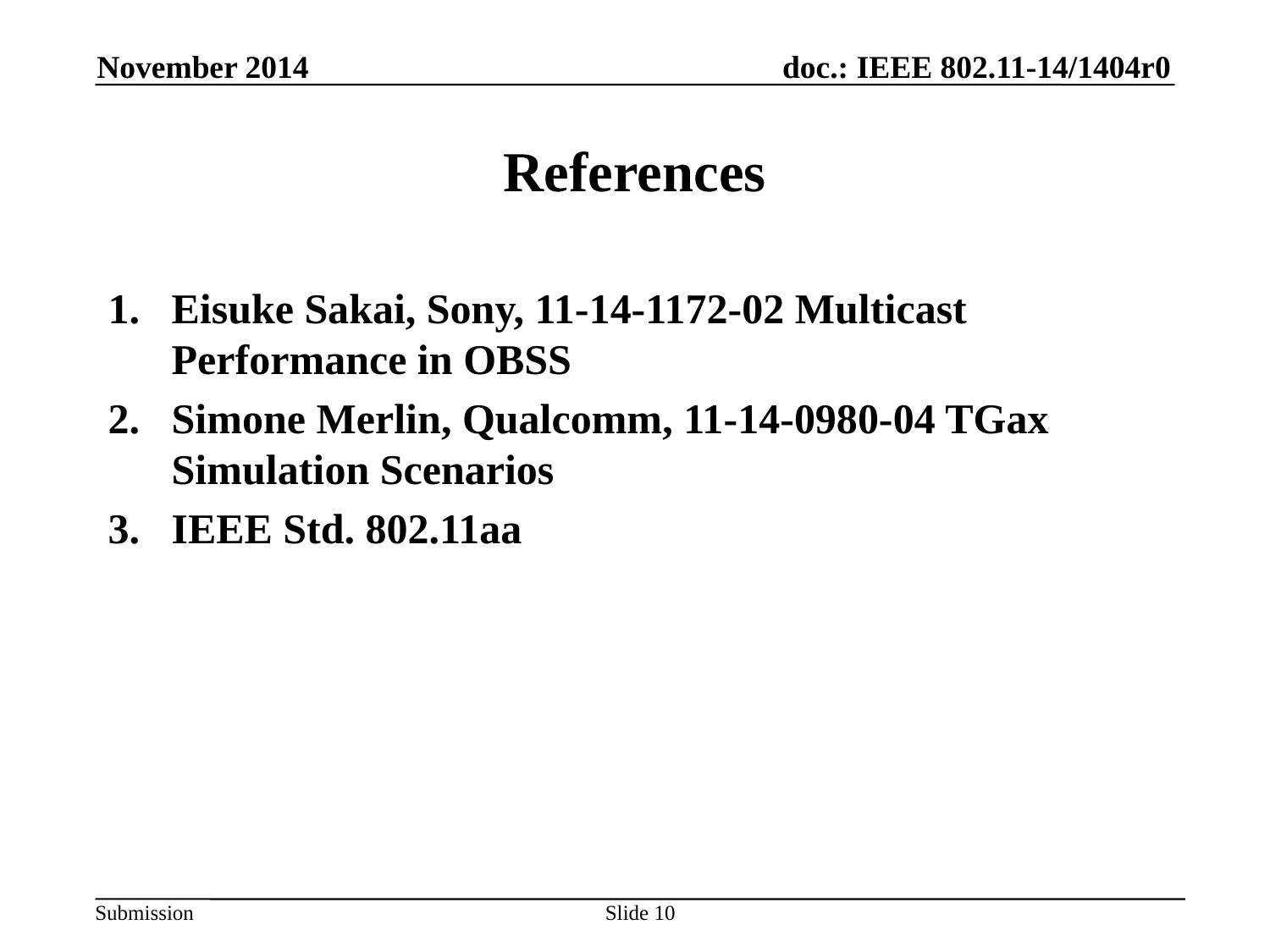

November 2014
# References
Eisuke Sakai, Sony, 11-14-1172-02 Multicast Performance in OBSS
Simone Merlin, Qualcomm, 11-14-0980-04 TGax Simulation Scenarios
IEEE Std. 802.11aa

Slide 10
Eisuke Sakai, Sony Corporation